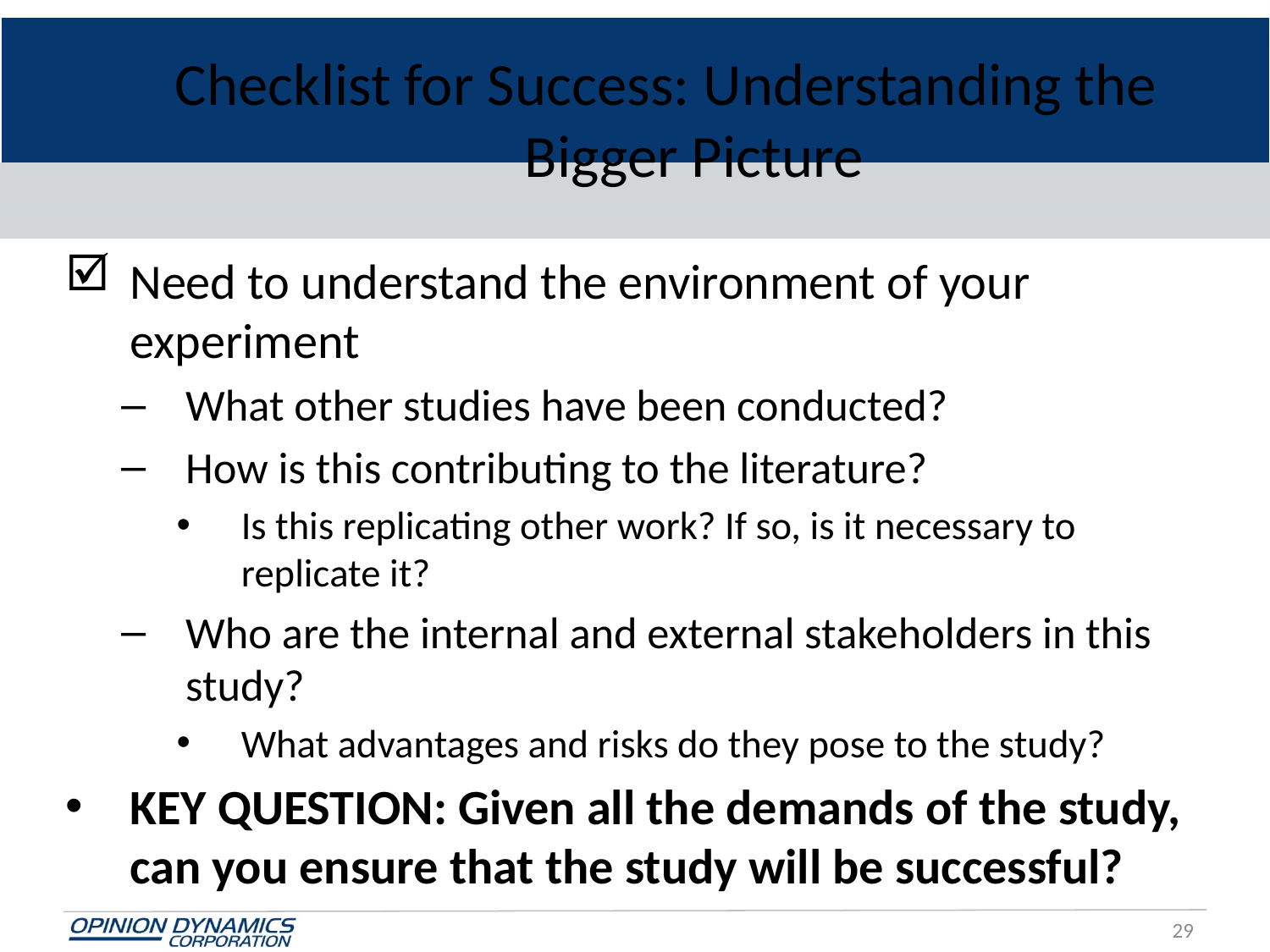

# Checklist for Success: Understanding the Bigger Picture
Need to understand the environment of your experiment
What other studies have been conducted?
How is this contributing to the literature?
Is this replicating other work? If so, is it necessary to replicate it?
Who are the internal and external stakeholders in this study?
What advantages and risks do they pose to the study?
KEY QUESTION: Given all the demands of the study, can you ensure that the study will be successful?
29